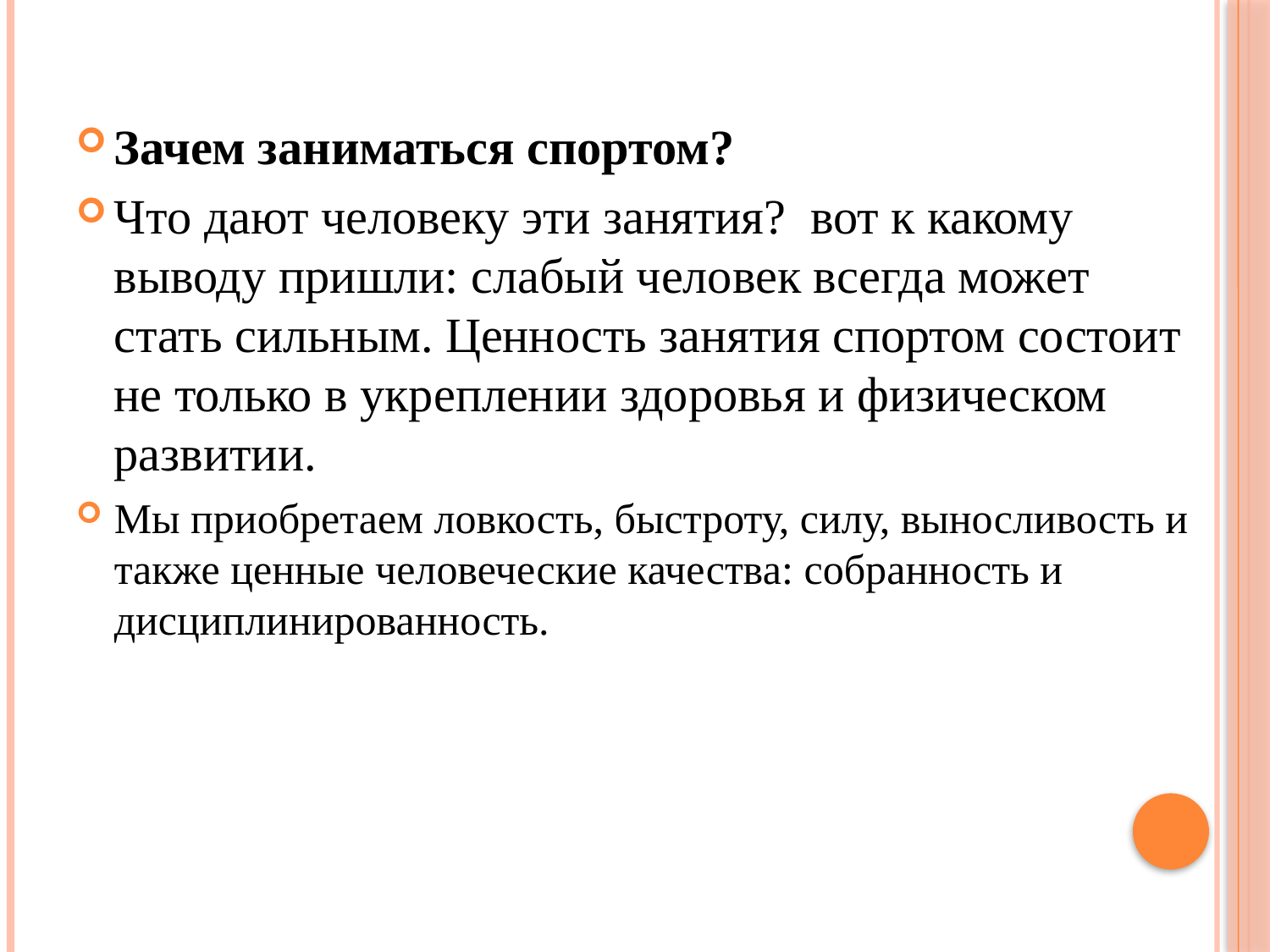

#
Зачем заниматься спортом?
Что дают человеку эти занятия?  вот к какому выводу пришли: слабый человек всегда может стать сильным. Ценность занятия спортом состоит не только в укреплении здоровья и физическом развитии.
Мы приобретаем ловкость, быстроту, силу, выносливость и также ценные человеческие качества: собранность и дисциплинированность.